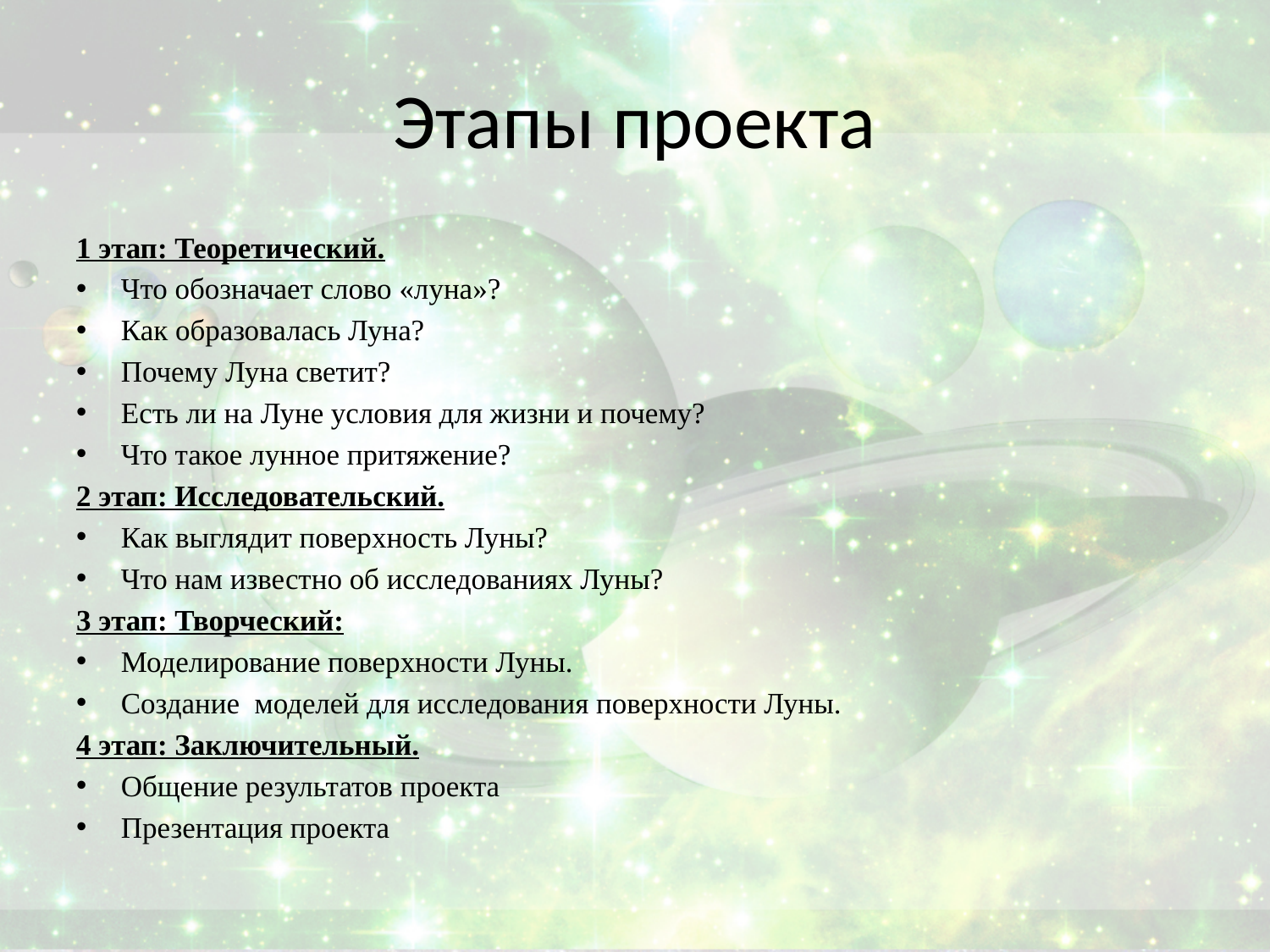

# Этапы проекта
1 этап: Теоретический.
Что обозначает слово «луна»?
Как образовалась Луна?
Почему Луна светит?
Есть ли на Луне условия для жизни и почему?
Что такое лунное притяжение?
2 этап: Исследовательский.
Как выглядит поверхность Луны?
Что нам известно об исследованиях Луны?
3 этап: Творческий:
Моделирование поверхности Луны.
Создание  моделей для исследования поверхности Луны.
4 этап: Заключительный.
Общение результатов проекта
Презентация проекта